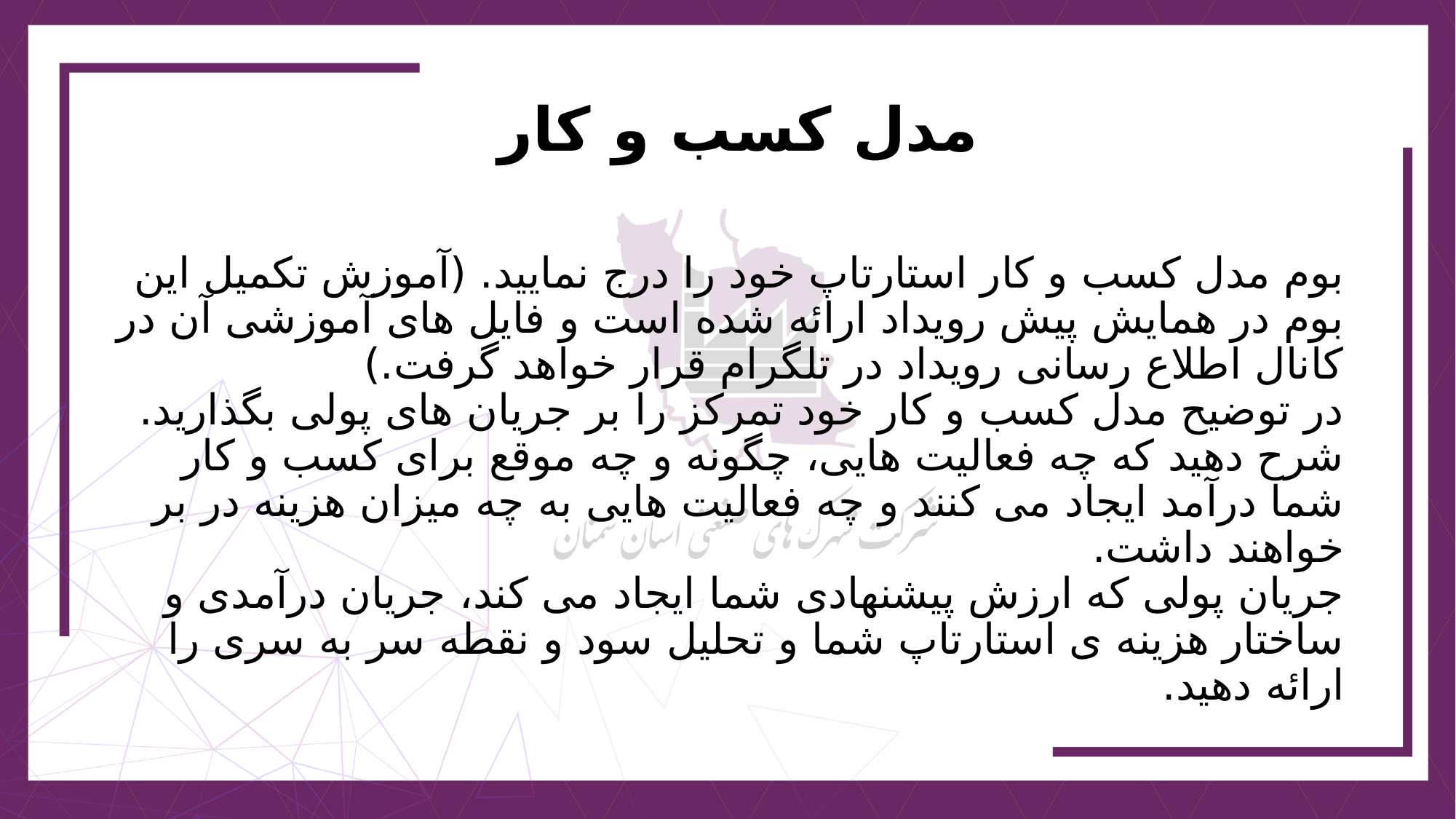

مدل کسب و کار
# بوم مدل کسب و کار استارتاپ خود را درج نماييد. (آموزش تکميل اين بوم در همايش پيش رويداد ارائه شده است و فايل های آموزشی آن در کانال اطلاع رسانی رويداد در تلگرام قرار خواهد گرفت.) در توضيح مدل کسب و کار خود تمرکز را بر جريان های پولی بگذاريد. شرح دهيد که چه فعاليت هايی، چگونه و چه موقع برای کسب و کار شما درآمد ايجاد می کنند و چه فعاليت هايی به چه ميزان هزينه در بر خواهند داشت. جريان پولی که ارزش پيشنهادی شما ايجاد می کند، جريان درآمدی و ساختار هزينه ی استارتاپ شما و تحليل سود و نقطه سر به سری را ارائه دهيد.